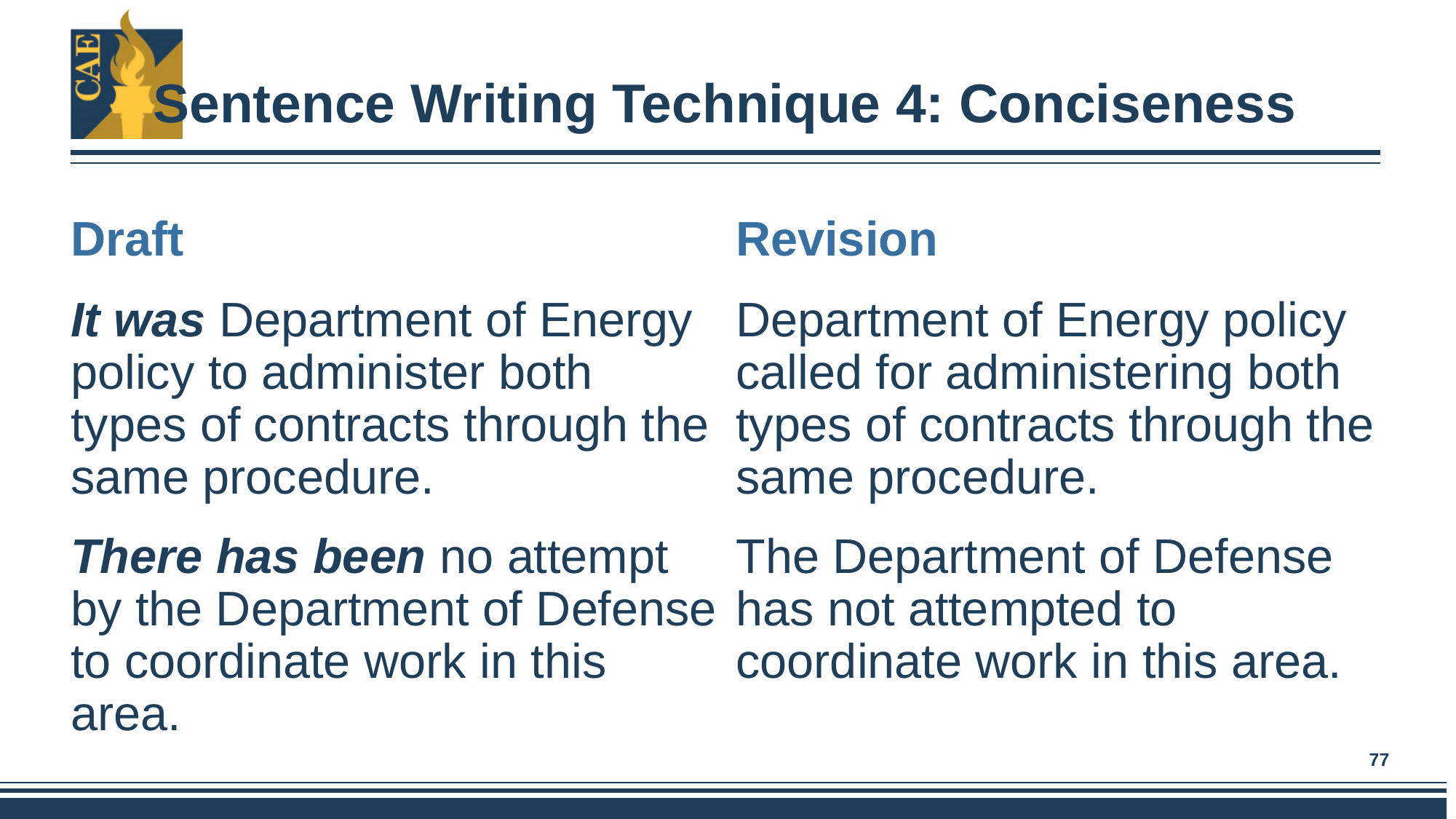

# Sentence Writing Technique 4: Conciseness
Draft
Revision
It was Department of Energy policy to administer both types of contracts through the same procedure.
There has been no attempt by the Department of Defense to coordinate work in this area.

Department of Energy policy called for administering both types of contracts through the same procedure.
The Department of Defense has not attempted to coordinate work in this area.

77